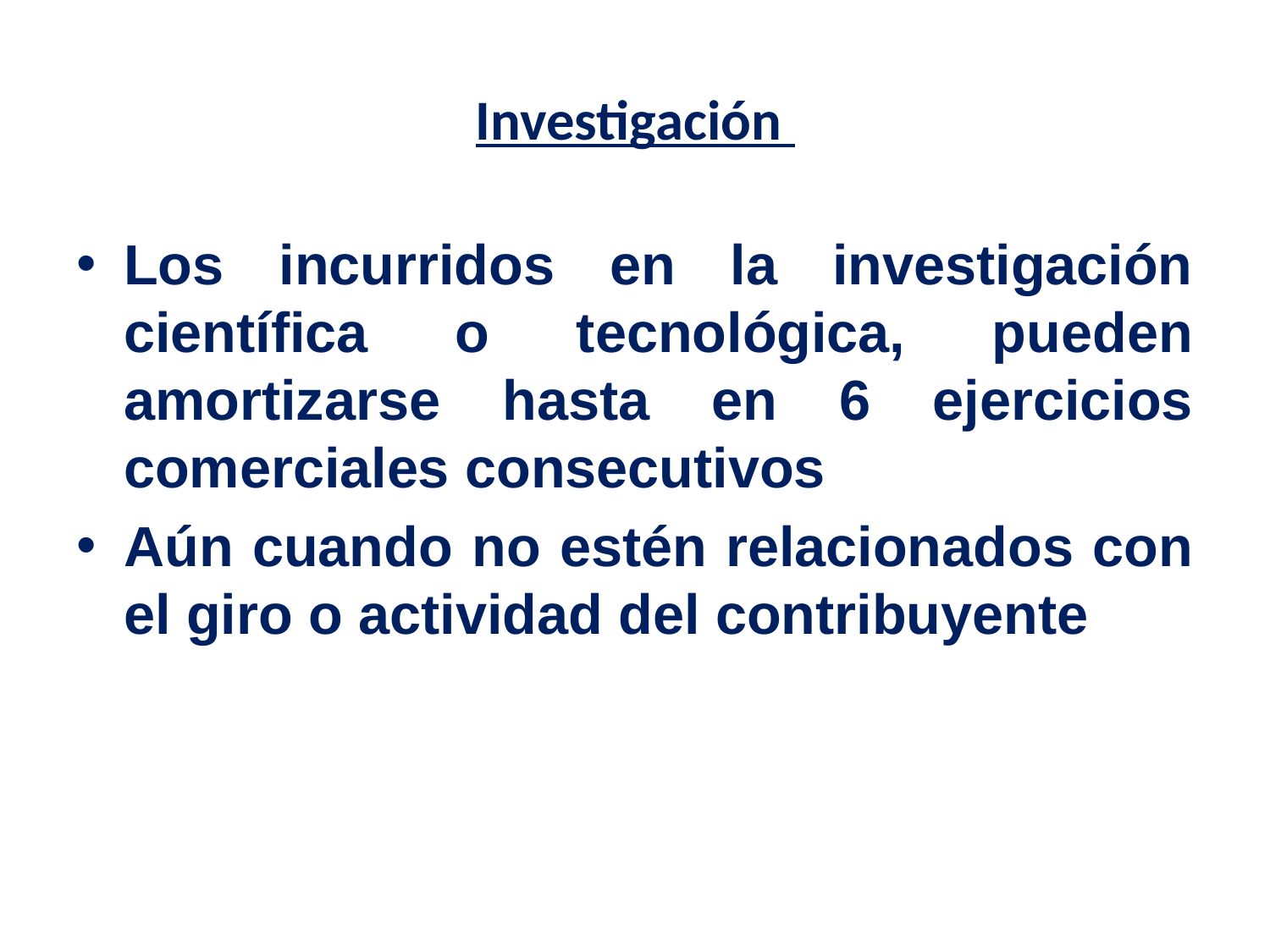

# Investigación
Los incurridos en la investigación científica o tecnológica, pueden amortizarse hasta en 6 ejercicios comerciales consecutivos
Aún cuando no estén relacionados con el giro o actividad del contribuyente